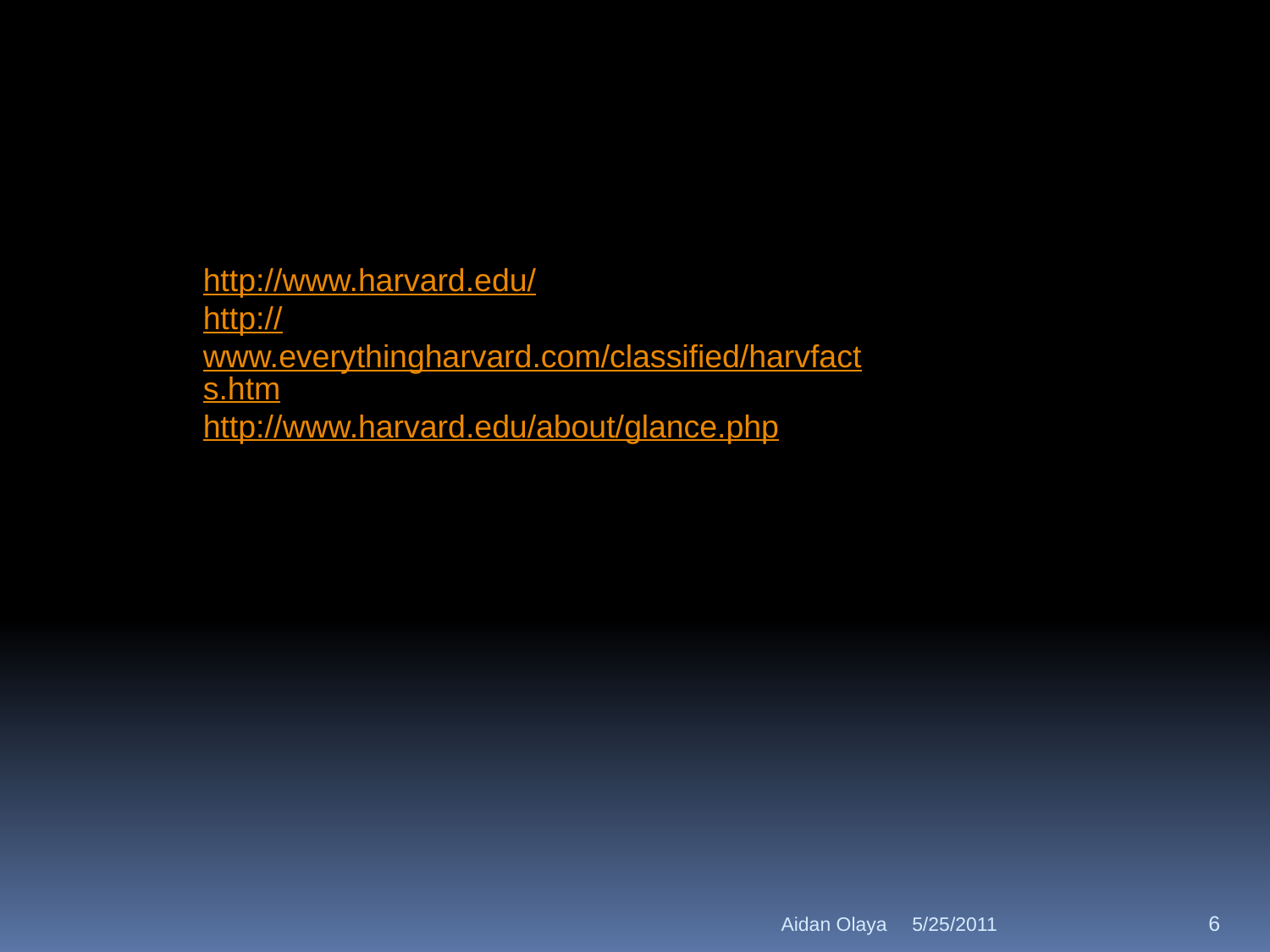

http://www.harvard.edu/
http://www.everythingharvard.com/classified/harvfacts.htm
http://www.harvard.edu/about/glance.php

Aidan Olaya
5/25/2011
6